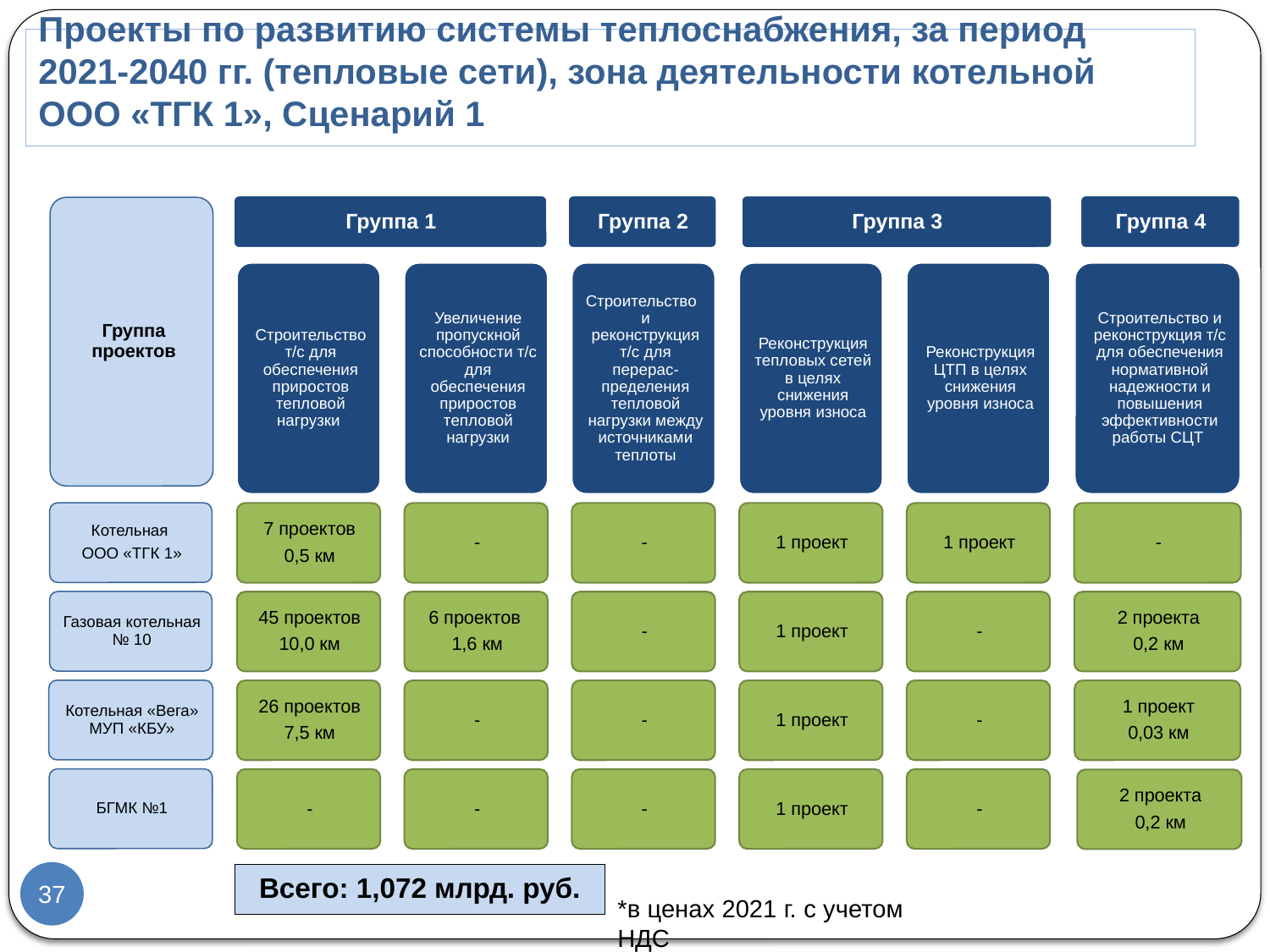

# Проекты по развитию системы теплоснабжения, за период 2021-2040 гг. (тепловые сети), зона деятельности котельной ООО «ТГК 1», Сценарий 1

Группа 1
Группа 2
Группа 3
Группа 4
Группа проектов

Котельная
ООО «ТГК 1»
Газовая котельная № 10
Котельная «Вега» МУП «КБУ»
БГМК №1
Строительство т/с для обеспечения приростов тепловой нагрузки
7 проектов
0,5 км
45 проектов
10,0 км
26 проектов
7,5 км
-
Увеличение пропускной способности т/с для обеспечения приростов тепловой нагрузки
-
6 проектов
1,6 км
-
-
Строительство   и реконструкция т/с для перерас-пределения тепловой нагрузки между источниками теплоты
-
-
-
-
Реконструкция тепловых сетей в целях снижения уровня износа
1 проект
1 проект
1 проект
1 проект
Реконструкция ЦТП в целях снижения уровня износа
1 проект
-
-
-
Строительство и реконструкция т/с для обеспечения нормативной надежности и повышения эффективности работы СЦТ
-
2 проекта
0,2 км
1 проект
0,03 км
2 проекта
0,2 км
37
Всего: 1,072 млрд. руб.
*в ценах 2021 г. с учетом НДС